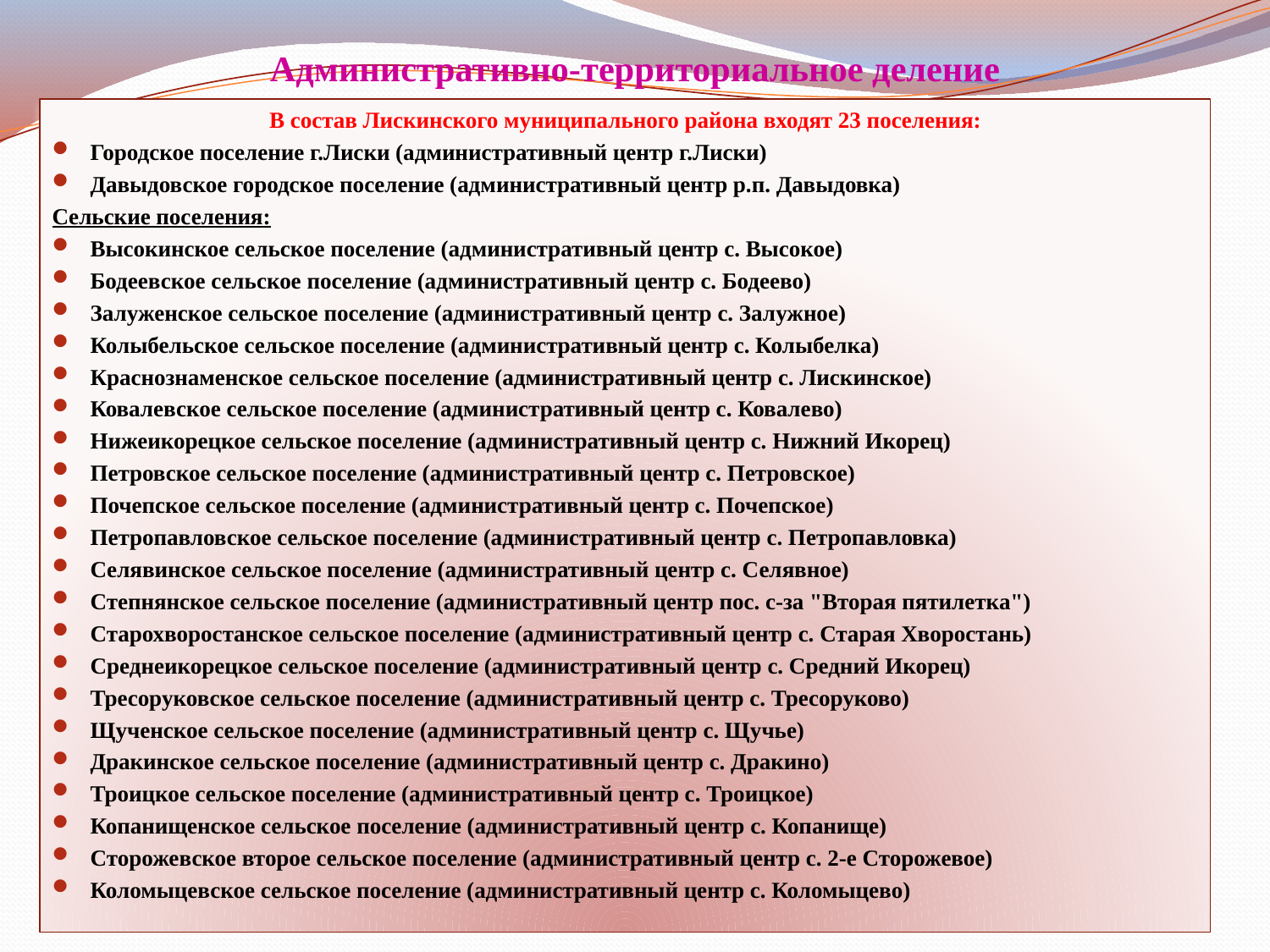

# Административно-территориальное деление
В состав Лискинского муниципального района входят 23 поселения:
Городское поселение г.Лиски (административный центр г.Лиски)
Давыдовское городское поселение (административный центр р.п. Давыдовка)
Сельские поселения:
Высокинское сельское поселение (административный центр с. Высокое)
Бодеевское сельское поселение (административный центр с. Бодеево)
Залуженское сельское поселение (административный центр с. Залужное)
Колыбельское сельское поселение (административный центр с. Колыбелка)
Краснознаменское сельское поселение (административный центр с. Лискинское)
Ковалевское сельское поселение (административный центр с. Ковалево)
Нижеикорецкое сельское поселение (административный центр с. Нижний Икорец)
Петровское сельское поселение (административный центр с. Петровское)
Почепское сельское поселение (административный центр с. Почепское)
Петропавловское сельское поселение (административный центр с. Петропавловка)
Селявинское сельское поселение (административный центр с. Селявное)
Степнянское сельское поселение (административный центр пос. с-за "Вторая пятилетка")
Старохворостанское сельское поселение (административный центр с. Старая Хворостань)
Среднеикорецкое сельское поселение (административный центр с. Средний Икорец)
Тресоруковское сельское поселение (административный центр с. Тресоруково)
Щученское сельское поселение (административный центр с. Щучье)
Дракинское сельское поселение (административный центр с. Дракино)
Троицкое сельское поселение (административный центр с. Троицкое)
Копанищенское сельское поселение (административный центр с. Копанище)
Сторожевское второе сельское поселение (административный центр с. 2-е Сторожевое)
Коломыцевское сельское поселение (административный центр с. Коломыцево)